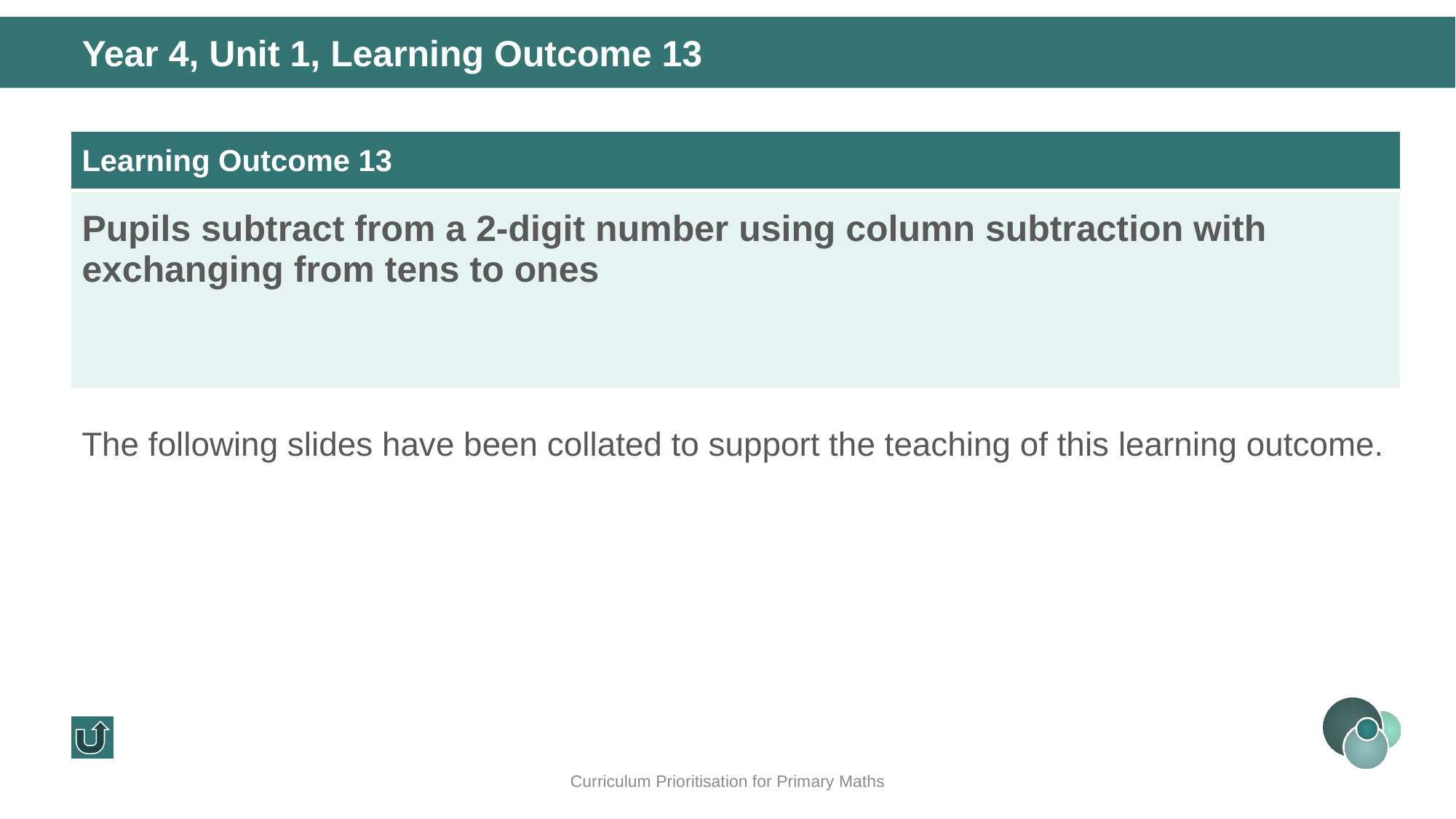

Year 4, Unit 1, Learning Outcome 13
| Learning Outcome 13 |
| --- |
| Pupils subtract from a 2-digit number using column subtraction with exchanging from tens to ones |
The following slides have been collated to support the teaching of this learning outcome.

Curriculum Prioritisation for Primary Maths